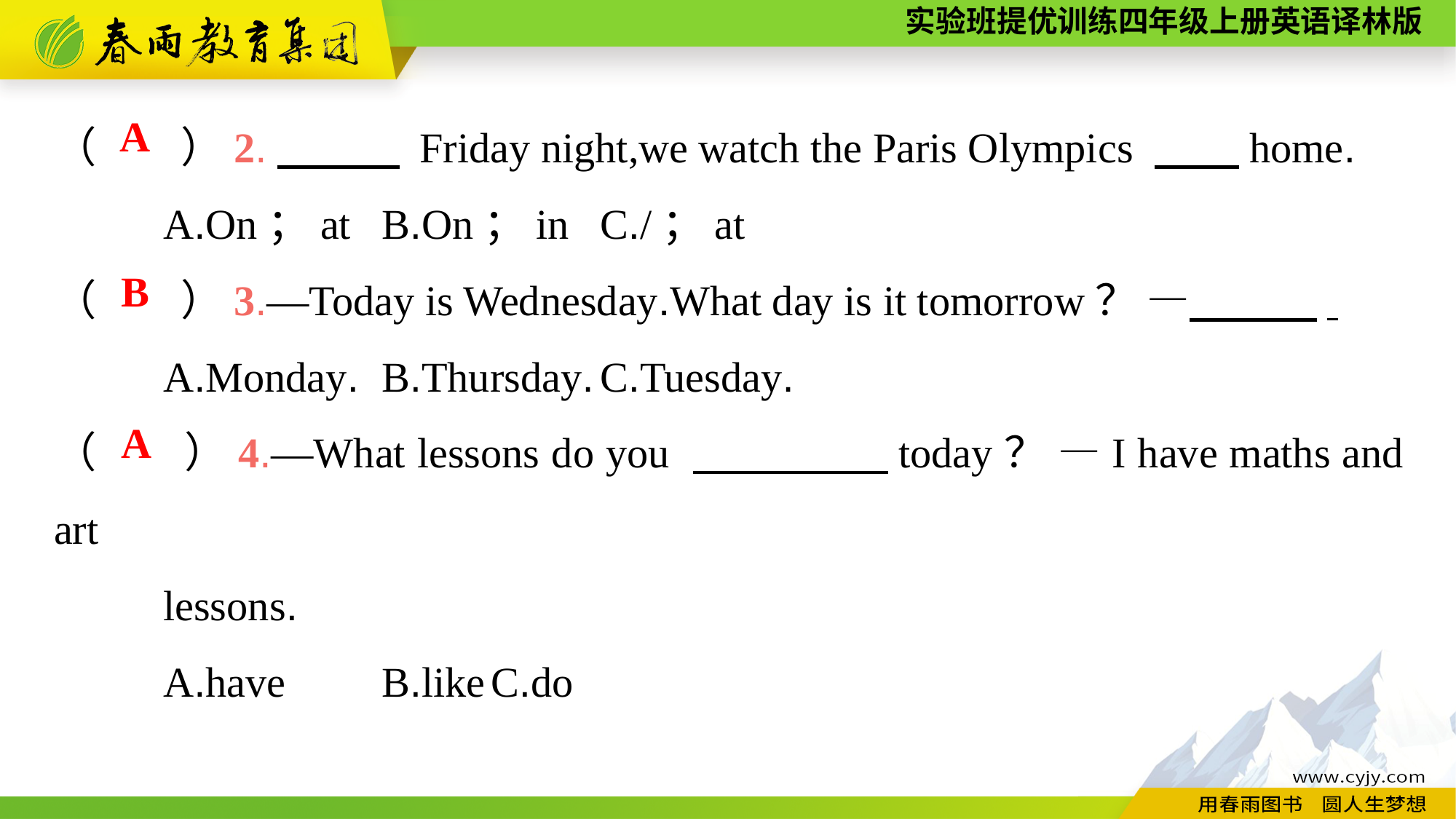

（　　）2.　    　 Friday night,we watch the Paris Olympics 　　home.
	A.On；at	B.On；in	C./；at
（　　）3.—Today is Wednesday.What day is it tomorrow？ —　　　.
	A.Monday.	B.Thursday.	C.Tuesday.
（　　）4.—What lessons do you 　　　  　today？ —I have maths and art
	lessons.
	A.have	B.like	C.do
A
B
A